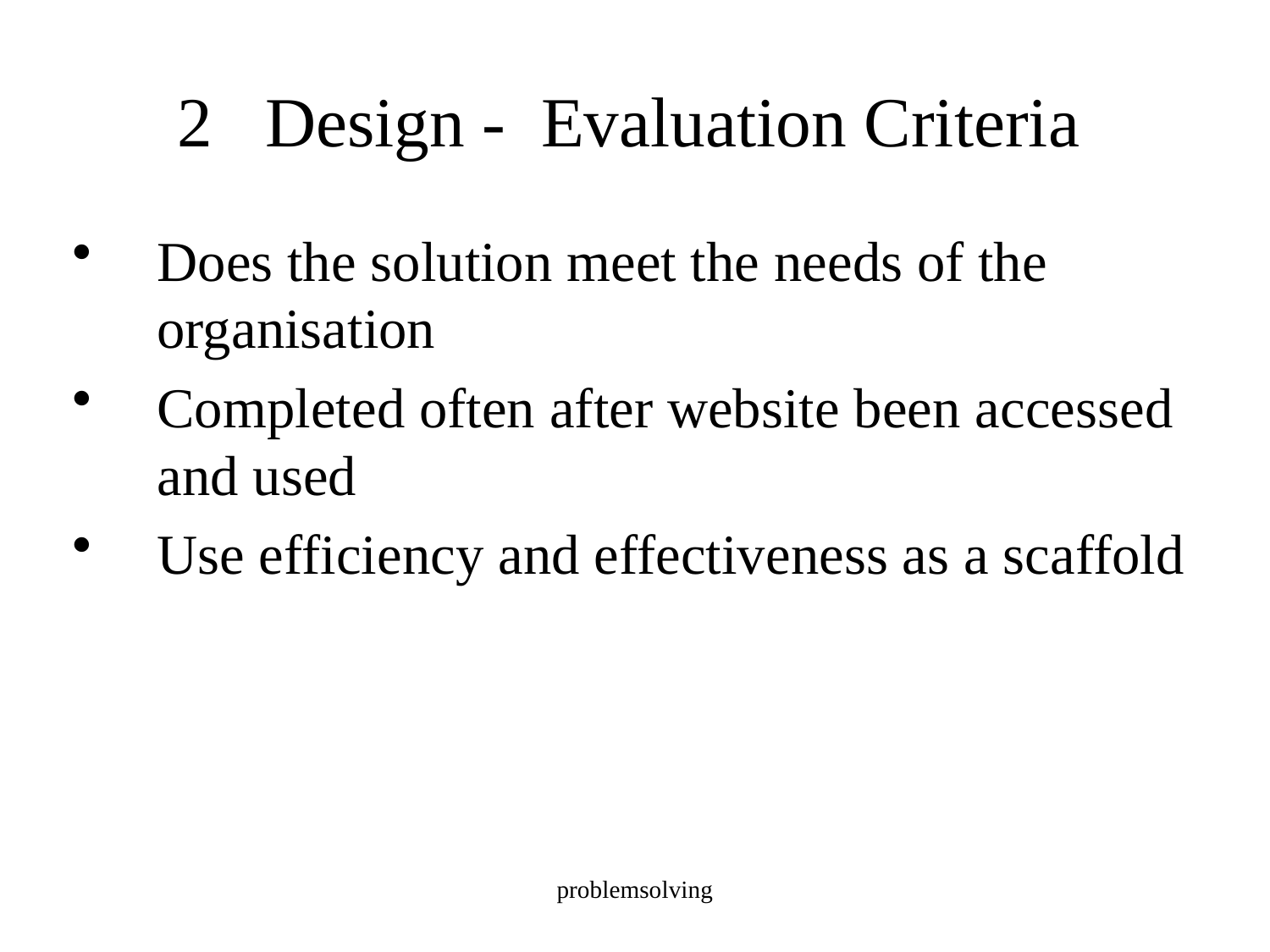

# 2   Design -  Evaluation Criteria
Does the solution meet the needs of the organisation
Completed often after website been accessed and used
Use efficiency and effectiveness as a scaffold
problemsolving